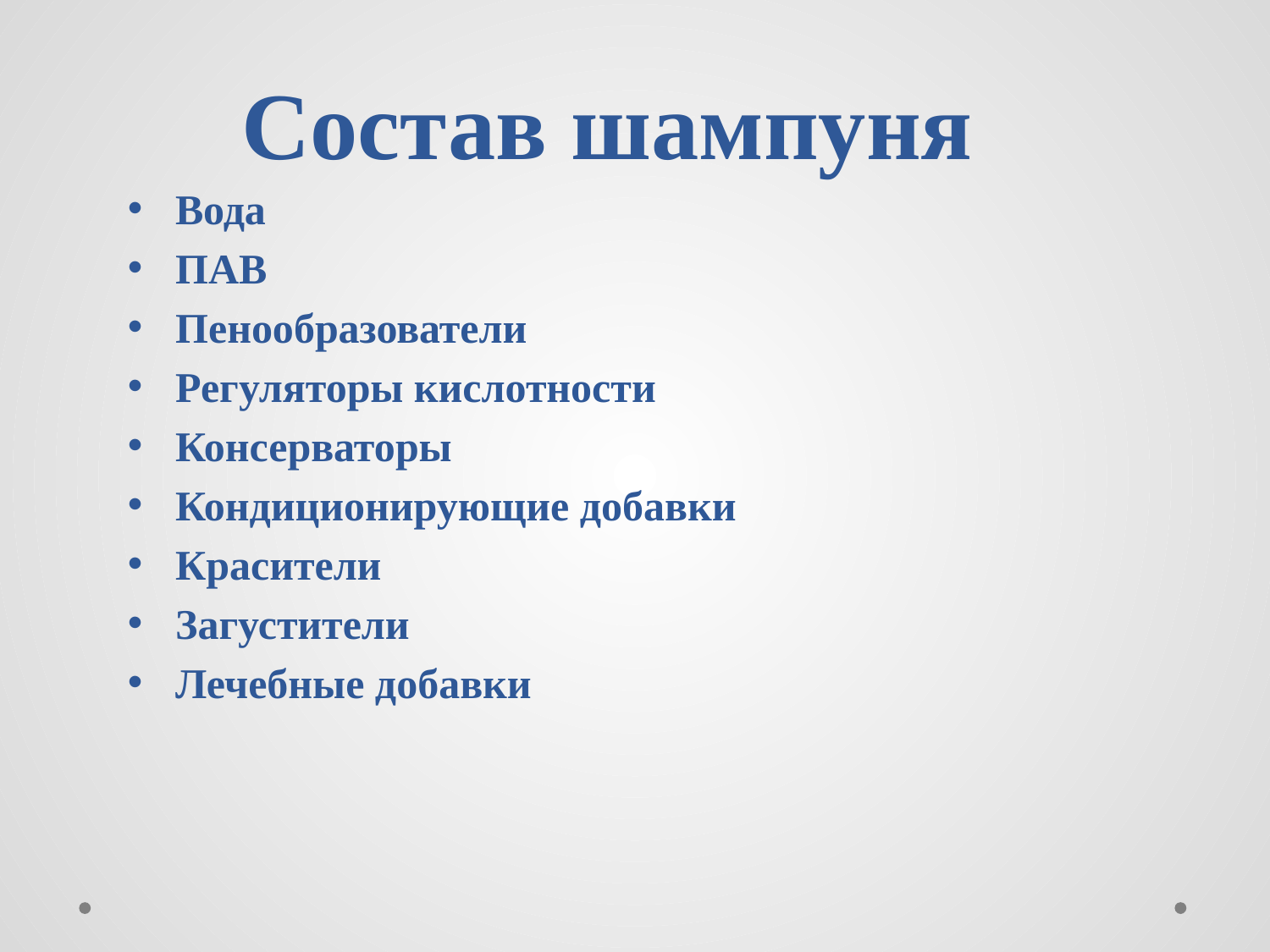

# Состав шампуня
Вода
ПАВ
Пенообразователи
Регуляторы кислотности
Консерваторы
Кондиционирующие добавки
Красители
Загустители
Лечебные добавки